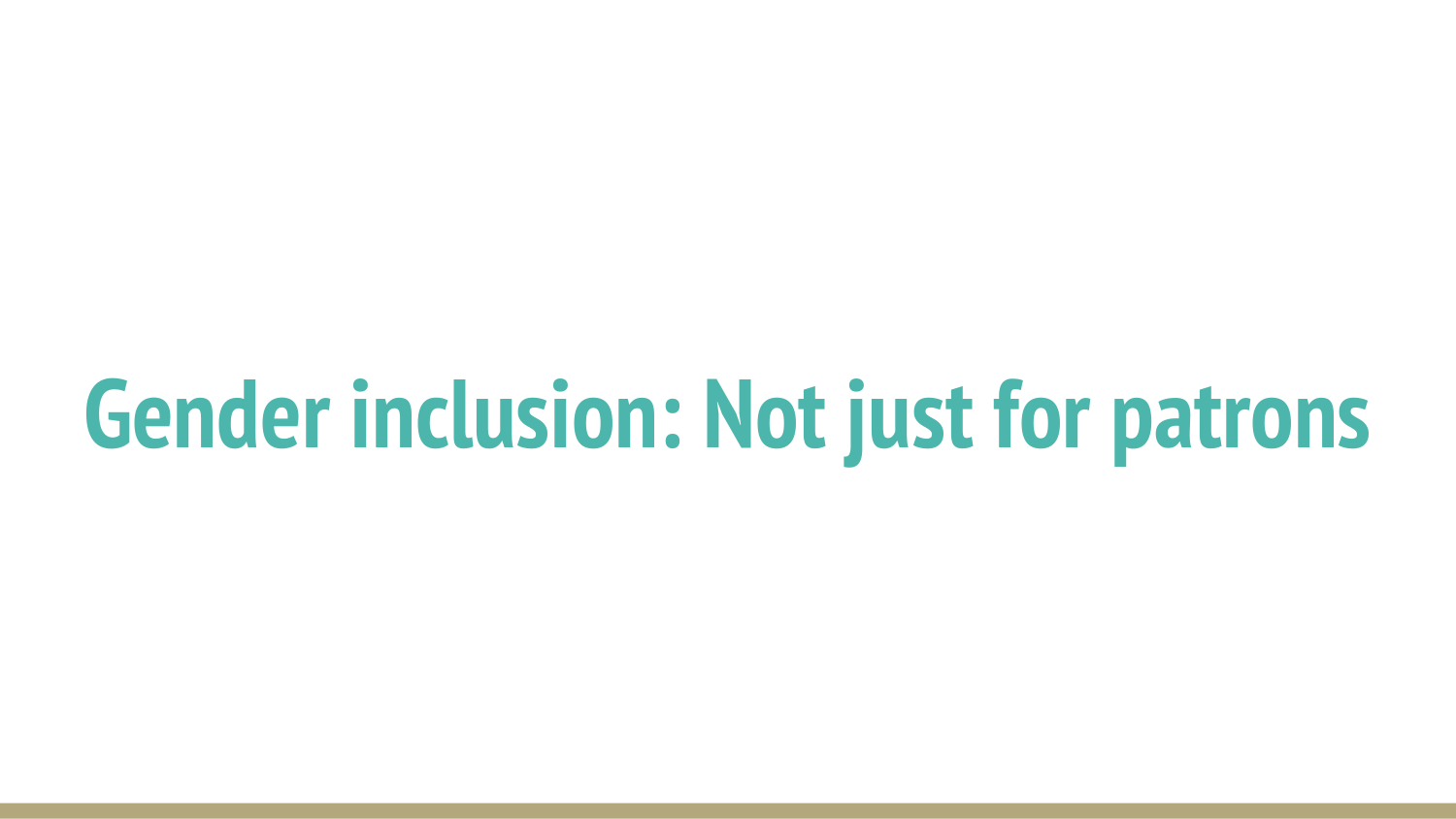

# Gender inclusion: Not just for patrons